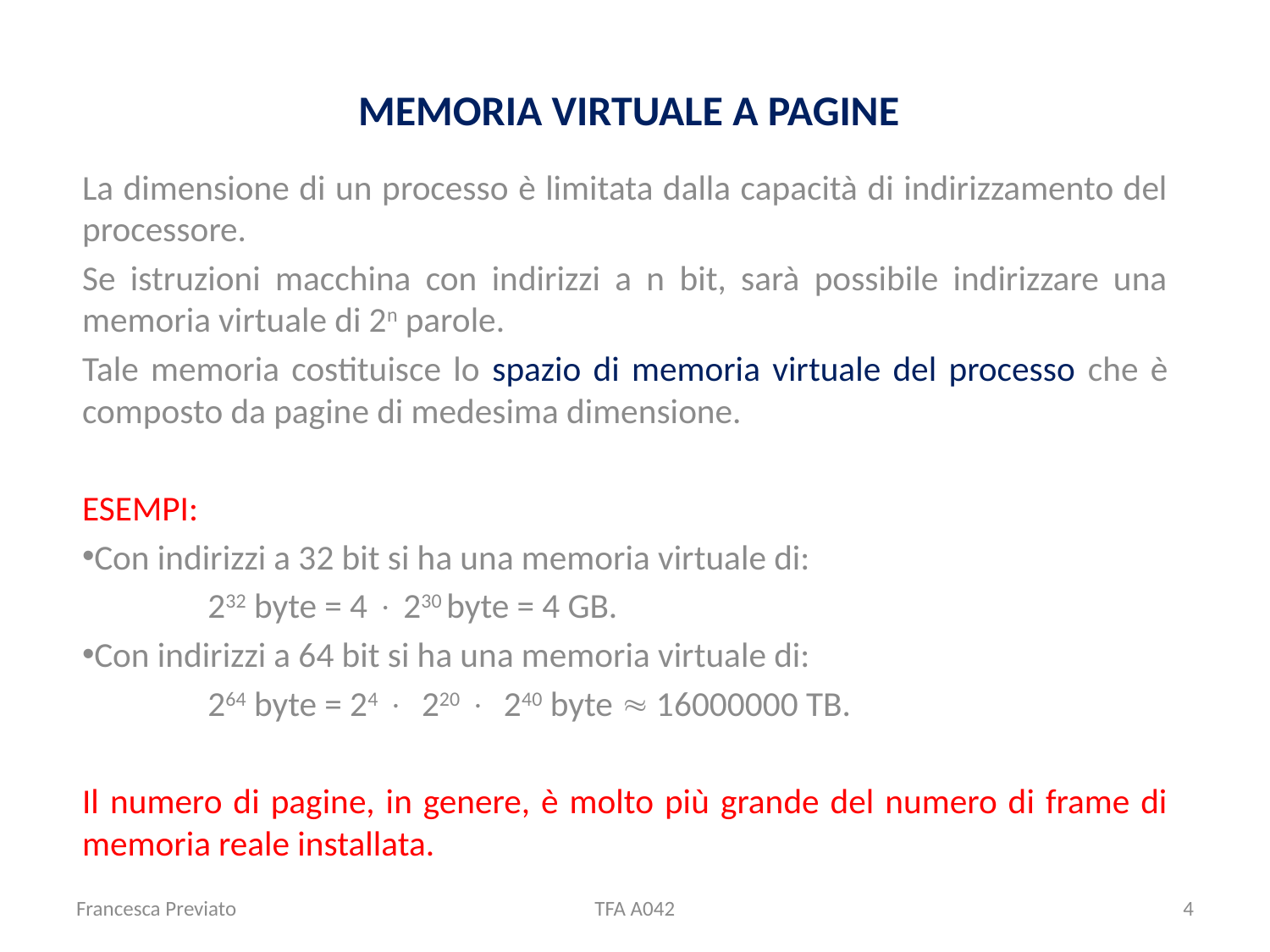

# MEMORIA VIRTUALE A PAGINE
La dimensione di un processo è limitata dalla capacità di indirizzamento del processore.
Se istruzioni macchina con indirizzi a n bit, sarà possibile indirizzare una memoria virtuale di 2n parole.
Tale memoria costituisce lo spazio di memoria virtuale del processo che è composto da pagine di medesima dimensione.

ESEMPI:
Con indirizzi a 32 bit si ha una memoria virtuale di:
	232 byte = 4 ⋅ 230 byte = 4 GB.
Con indirizzi a 64 bit si ha una memoria virtuale di:
	264 byte = 24 ⋅  220 ⋅  240 byte ≈ 16000000 TB.

Il numero di pagine, in genere, è molto più grande del numero di frame di memoria reale installata.

Francesca Previato
TFA A042
4